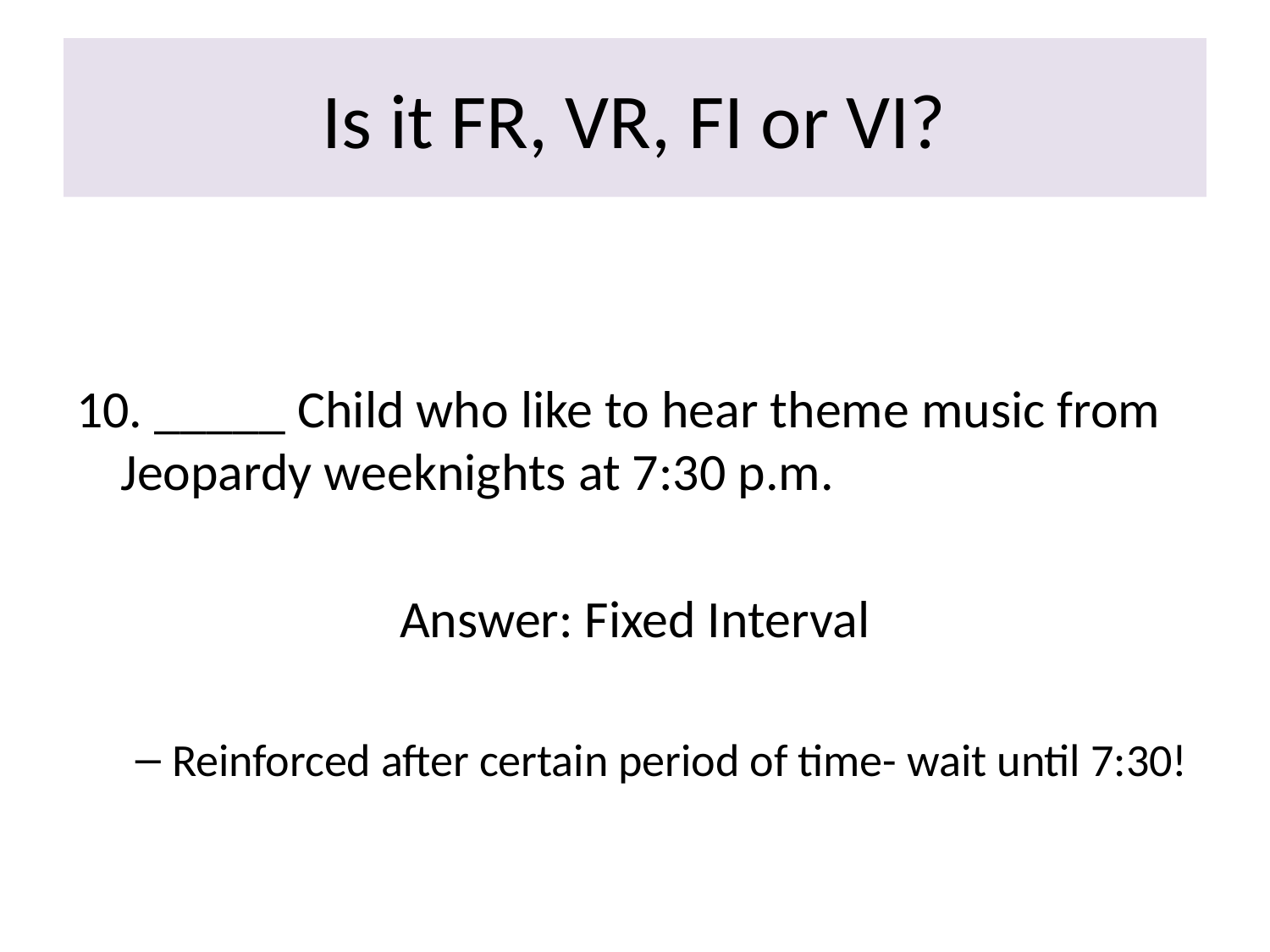

# Is it FR, VR, FI or VI?

10. _____ Child who like to hear theme music from Jeopardy weeknights at 7:30 p.m.

Answer: Fixed Interval

Reinforced after certain period of time- wait until 7:30!